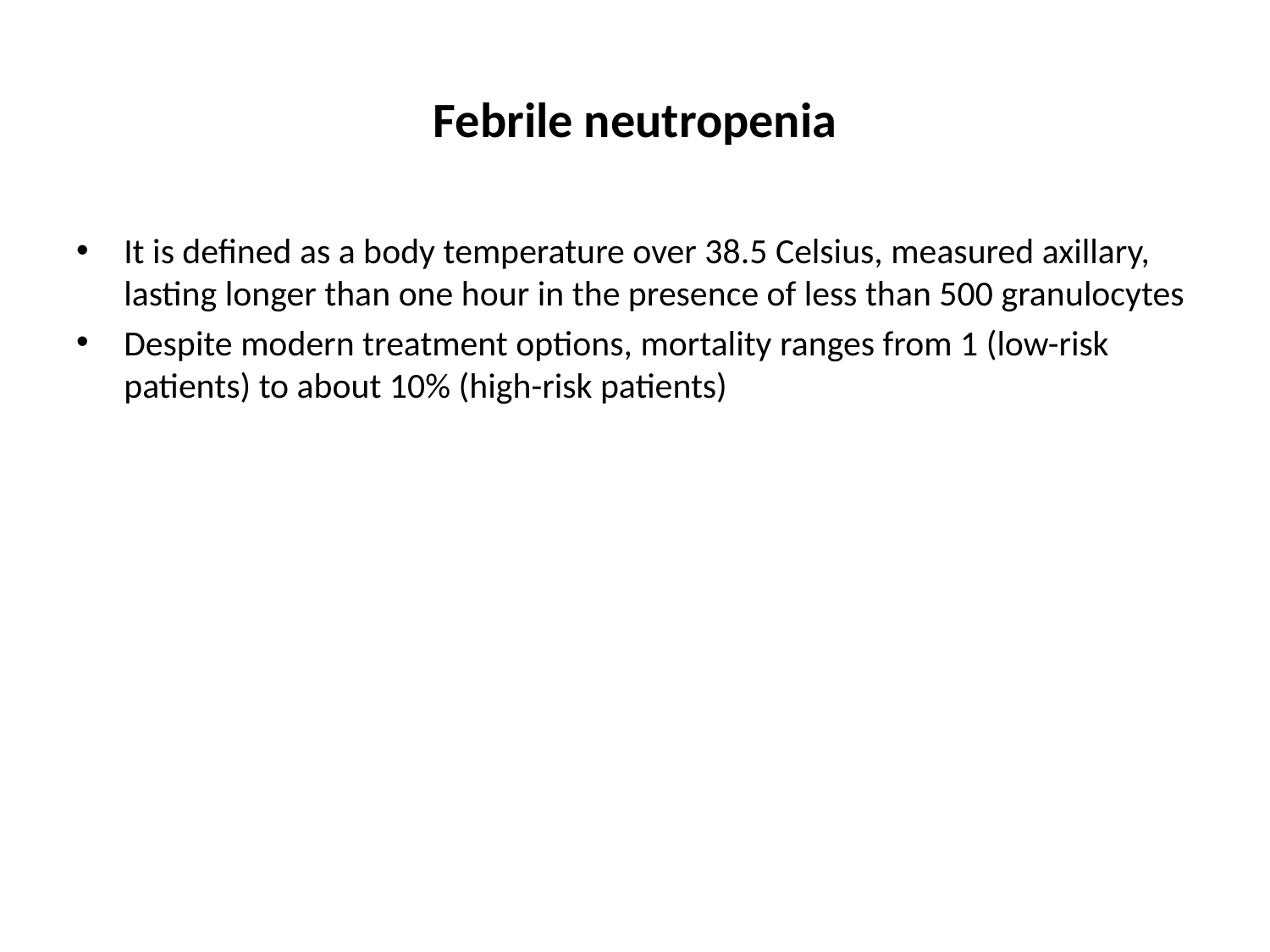

# Febrile neutropenia
It is defined as a body temperature over 38.5 Celsius, measured axillary, lasting longer than one hour in the presence of less than 500 granulocytes
Despite modern treatment options, mortality ranges from 1 (low-risk patients) to about 10% (high-risk patients)